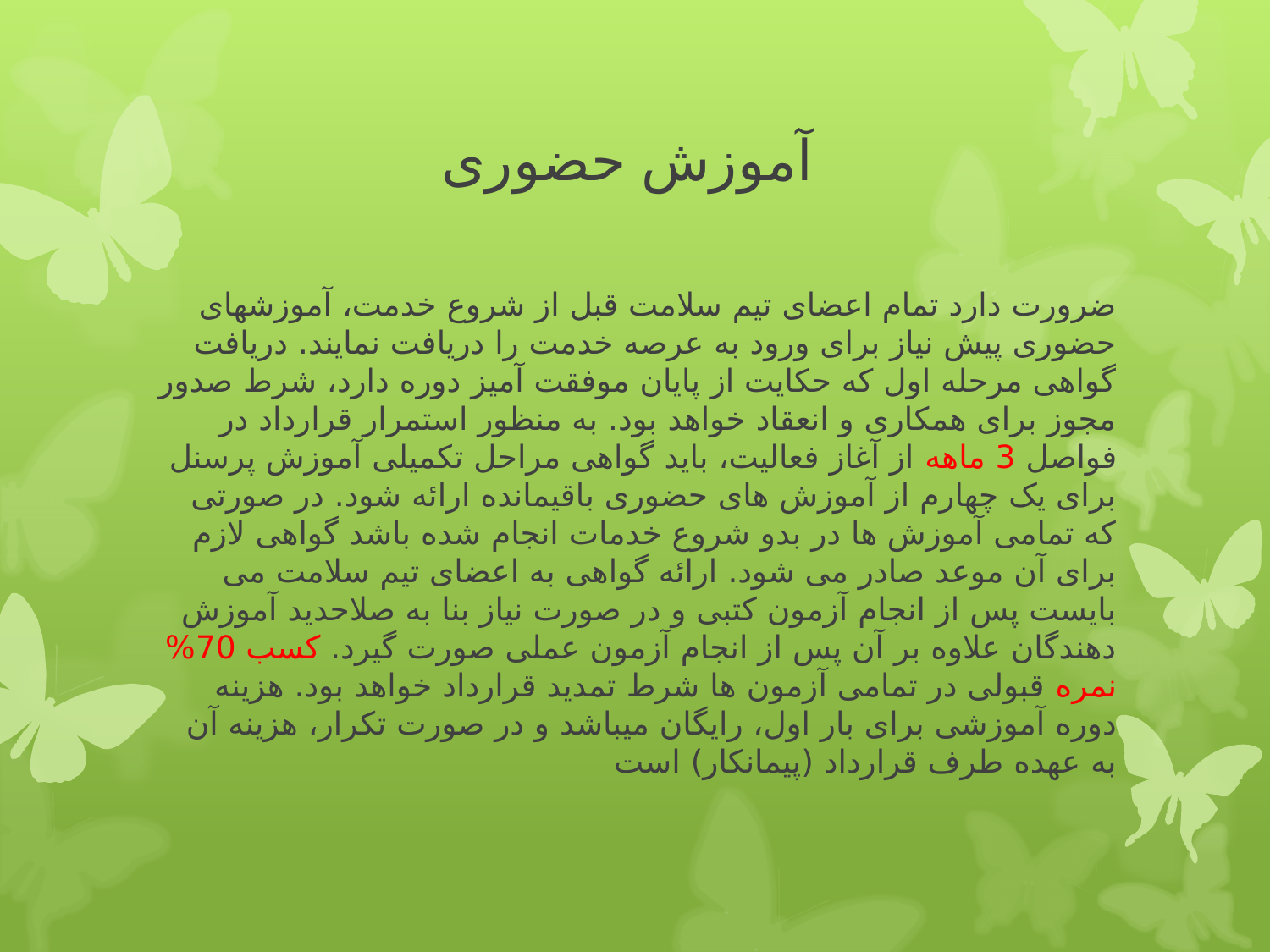

# آموزش حضوری
ضرورت دارد تمام اعضای تیم سلامت قبل از شروع خدمت، آموزش­های حضوری پیش نیاز برای ورود به عرصه خدمت را دریافت نمایند. دریافت گواهی مرحله اول که حکایت از پایان موفقت آمیز دوره دارد، شرط صدور مجوز برای همکاری و انعقاد خواهد بود. به منظور استمرار قرارداد در فواصل 3 ماهه از آغاز فعالیت، باید گواهی مراحل تکمیلی آموزش پرسنل برای یک چهارم از آموزش های حضوری باقیمانده ارائه شود. در صورتی که تمامی آموزش ها در بدو شروع خدمات انجام شده باشد گواهی لازم برای آن موعد صادر می شود. ارائه گواهی به اعضای تیم سلامت می بایست پس از انجام آزمون کتبی و در صورت نیاز بنا به صلاحدید آموزش دهندگان علاوه بر آن پس از انجام آزمون عملی صورت گیرد. کسب 70% نمره قبولی در تمامی آزمون ها شرط تمدید قرارداد خواهد بود. هزینه دوره آموزشی برای بار اول، رایگان می­باشد و در صورت تکرار، هزینه آن به عهده طرف قرارداد (پیمانکار) است